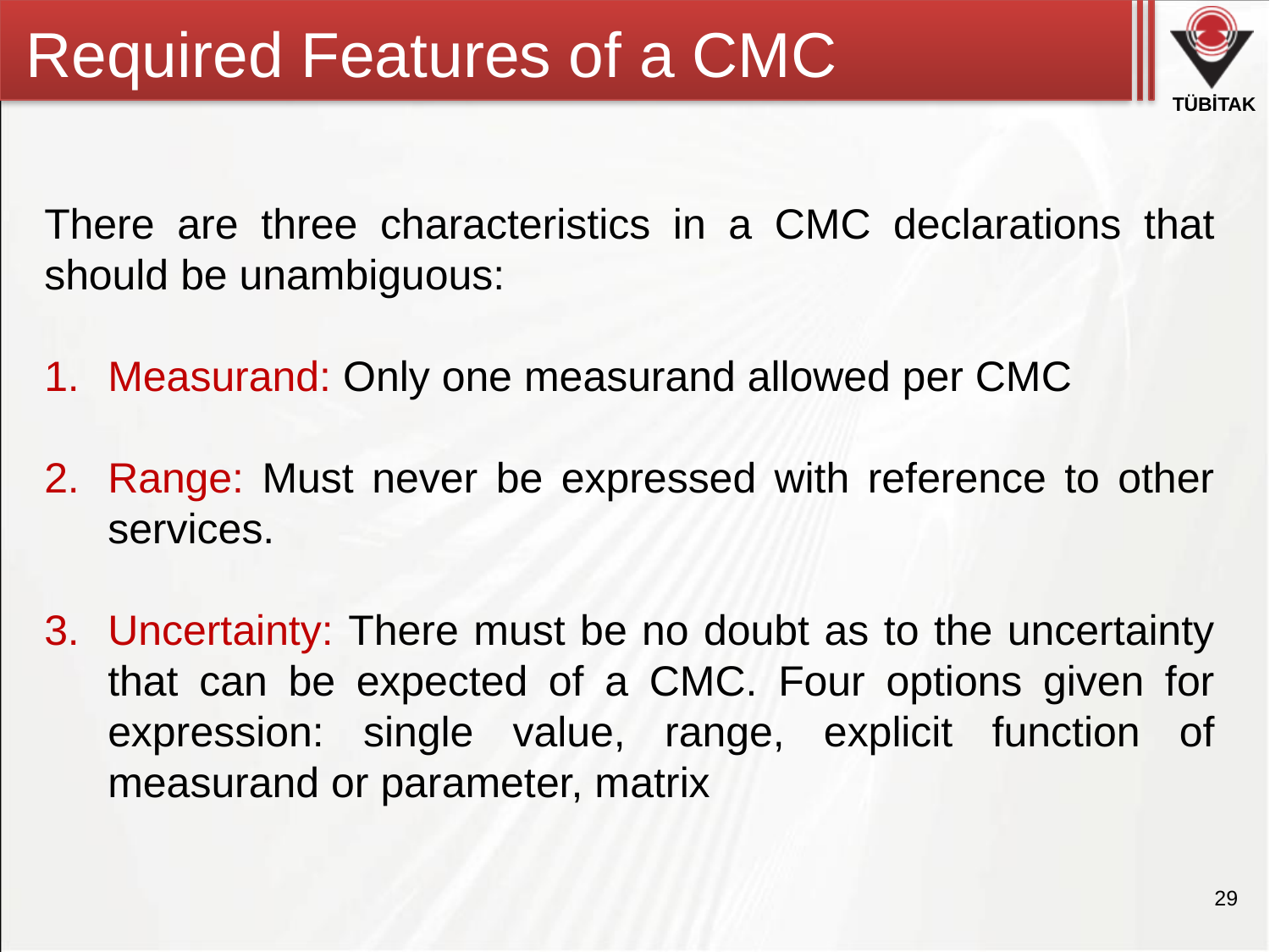

Required Features of a CMC
There are three characteristics in a CMC declarations that should be unambiguous:

Measurand: Only one measurand allowed per CMC

Range: Must never be expressed with reference to other services.

Uncertainty: There must be no doubt as to the uncertainty that can be expected of a CMC. Four options given for expression: single value, range, explicit function of measurand or parameter, matrix

29